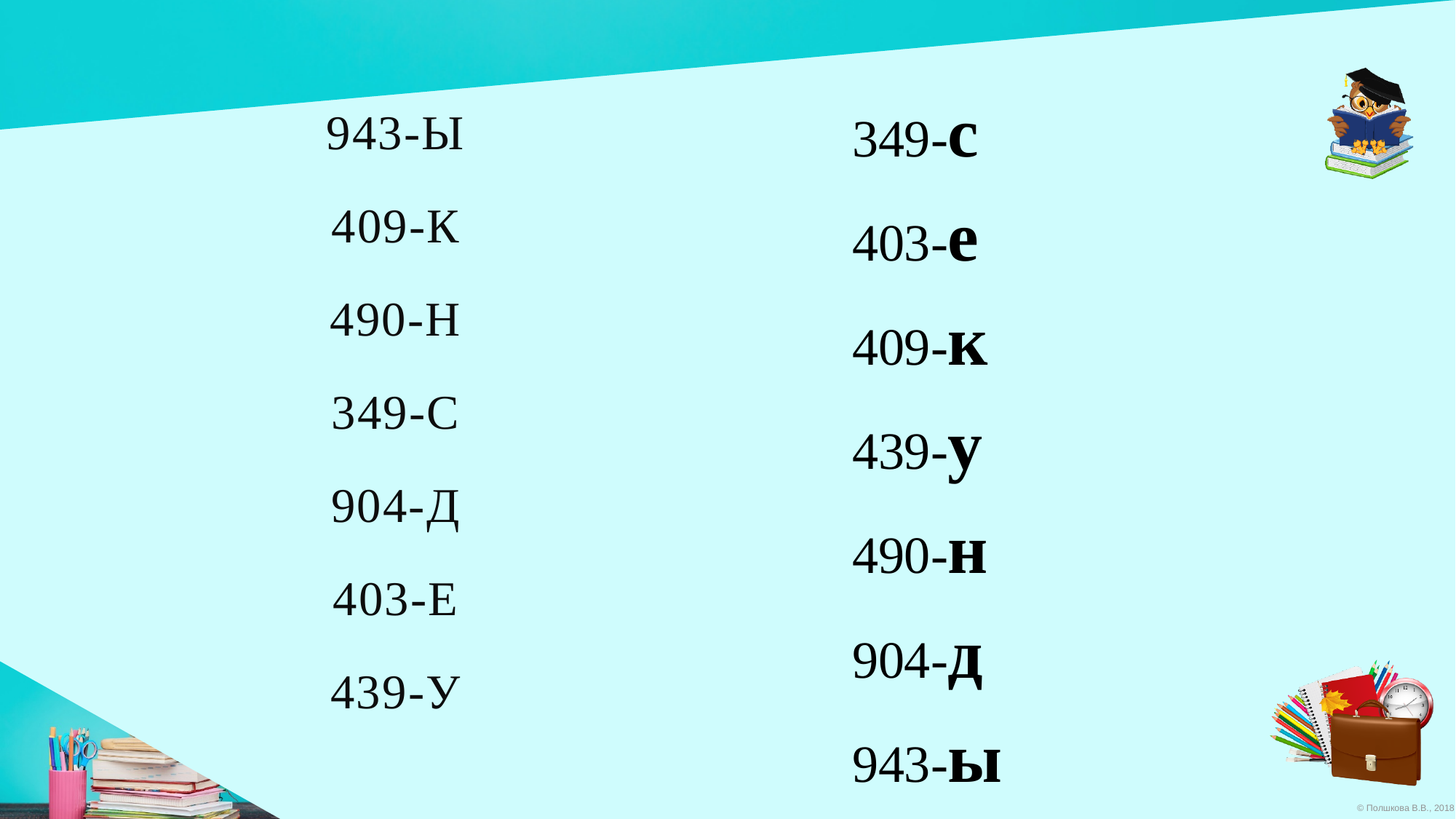

349-с
403-е
409-к
439-у
490-н
904-д
943-ы

# 943-ы 409-к 490-н 349-с 904-д 403-е 439-у